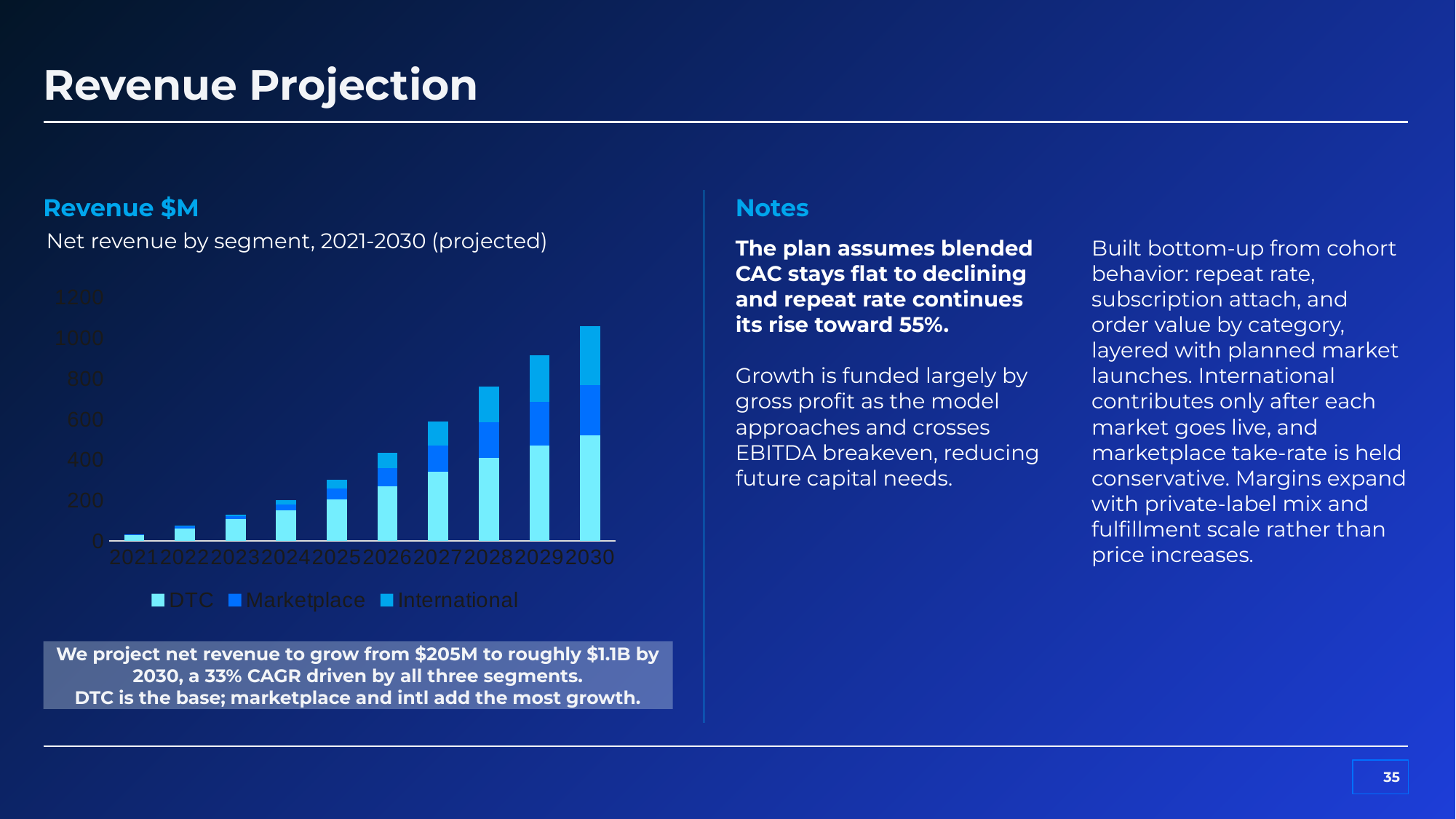

# Revenue Projection
Revenue $M
Notes
Net revenue by segment, 2021-2030 (projected)
The plan assumes blended CAC stays flat to declining and repeat rate continues its rise toward 55%.
Growth is funded largely by gross profit as the model approaches and crosses EBITDA breakeven, reducing future capital needs.
Built bottom-up from cohort behavior: repeat rate, subscription attach, and order value by category, layered with planned market launches. International contributes only after each market goes live, and marketplace take-rate is held conservative. Margins expand with private-label mix and fulfillment scale rather than price increases.

### Chart

| Category | DTC | Marketplace | International |
|---|---|---|---|
| 2021 | 30.0 | 4.0 | 0.0 |
| 2022 | 62.0 | 9.0 | 3.0 |
| 2023 | 108.0 | 14.0 | 6.0 |
| 2024 | 150.0 | 30.0 | 20.0 |
| 2025 | 205.0 | 55.0 | 40.0 |
| 2026 | 270.0 | 90.0 | 75.0 |
| 2027 | 340.0 | 130.0 | 120.0 |
| 2028 | 410.0 | 175.0 | 175.0 |
| 2029 | 470.0 | 215.0 | 230.0 |
| 2030 | 520.0 | 250.0 | 290.0 |
We project net revenue to grow from $205M to roughly $1.1B by 2030, a 33% CAGR driven by all three segments.
DTC is the base; marketplace and intl add the most growth.
35